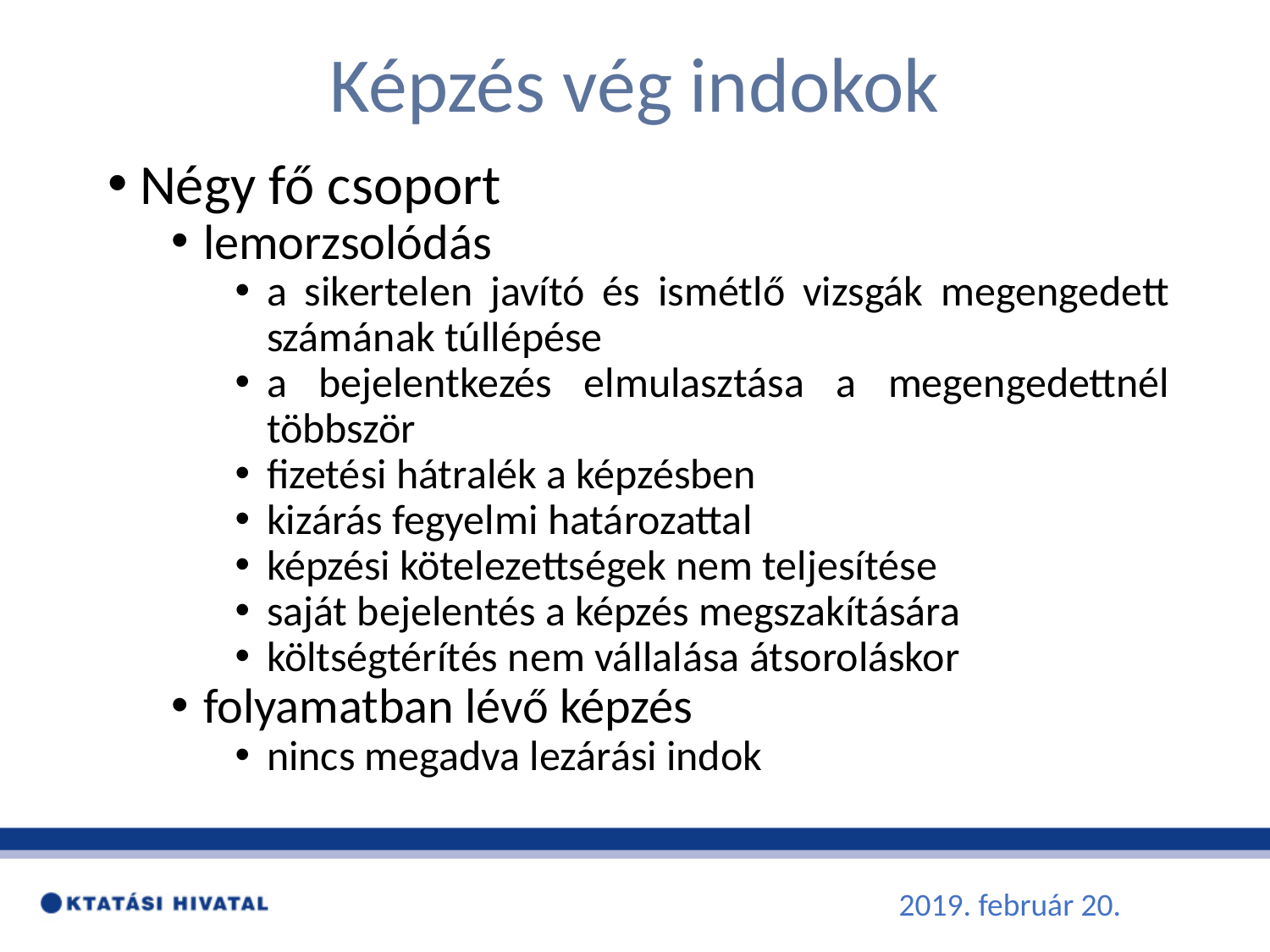

# Képzés vég indokok
Négy fő csoport
lemorzsolódás
a sikertelen javító és ismétlő vizsgák megengedett számának túllépése
a bejelentkezés elmulasztása a megengedettnél többször
fizetési hátralék a képzésben
kizárás fegyelmi határozattal
képzési kötelezettségek nem teljesítése
saját bejelentés a képzés megszakítására
költségtérítés nem vállalása átsoroláskor
folyamatban lévő képzés
nincs megadva lezárási indok

2019. február 20.